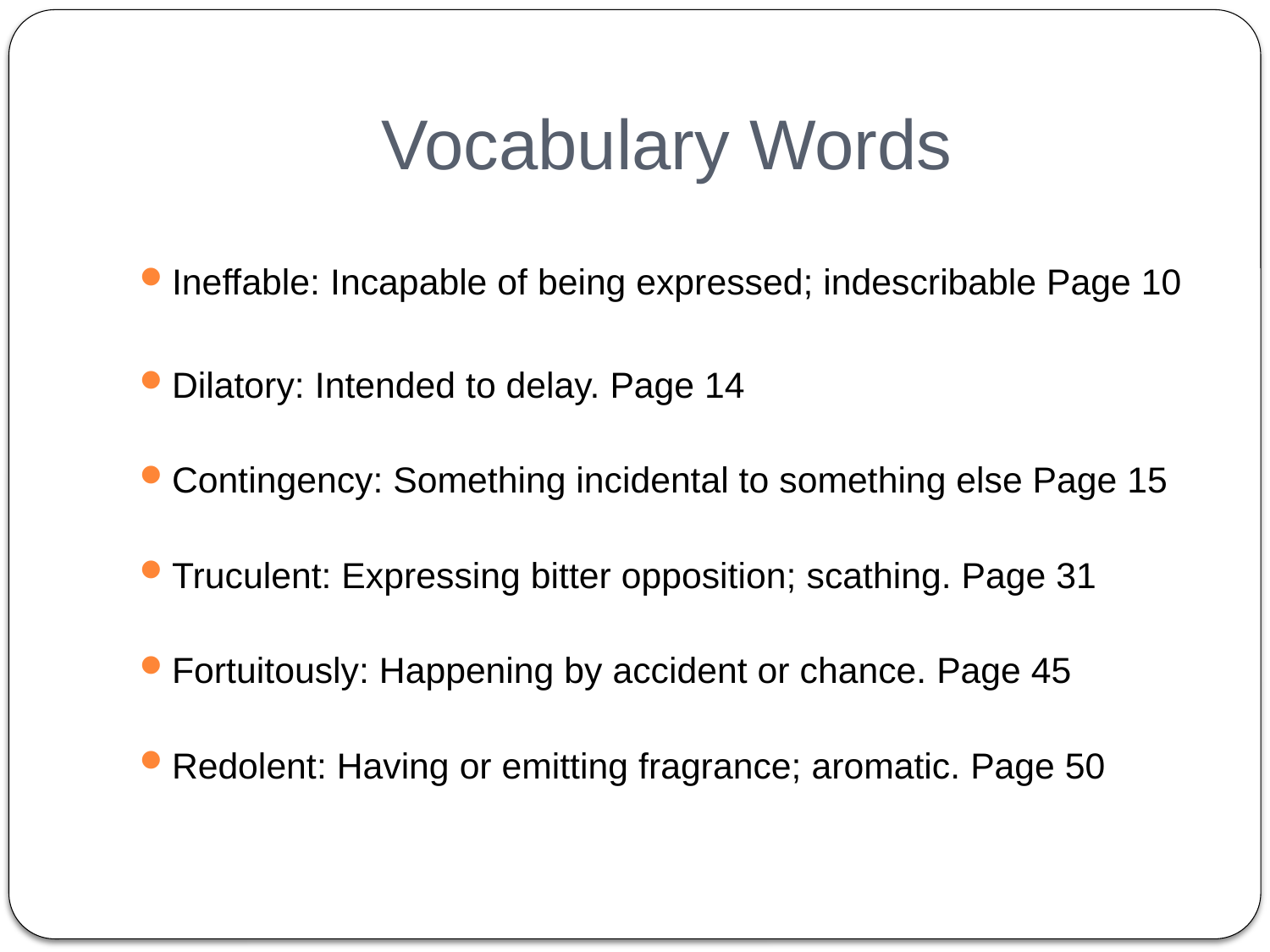

# Vocabulary Words

Ineffable: Incapable of being expressed; indescribable Page 10

Dilatory: Intended to delay. Page 14
Contingency: Something incidental to something else Page 15
Truculent: Expressing bitter opposition; scathing. Page 31
Fortuitously: Happening by accident or chance. Page 45
Redolent: Having or emitting fragrance; aromatic. Page 50